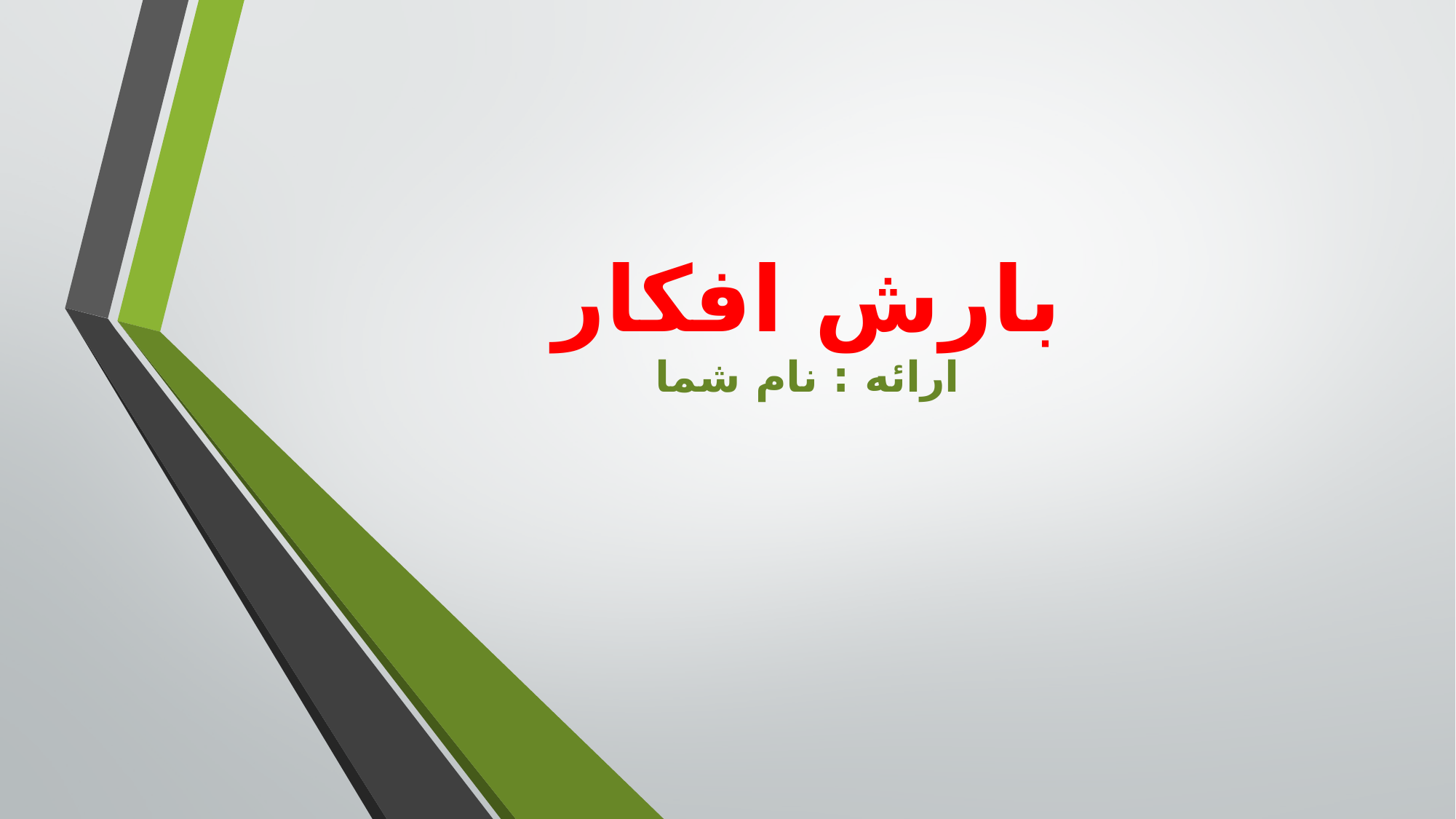

# بارش افکار ارائه : نام شما